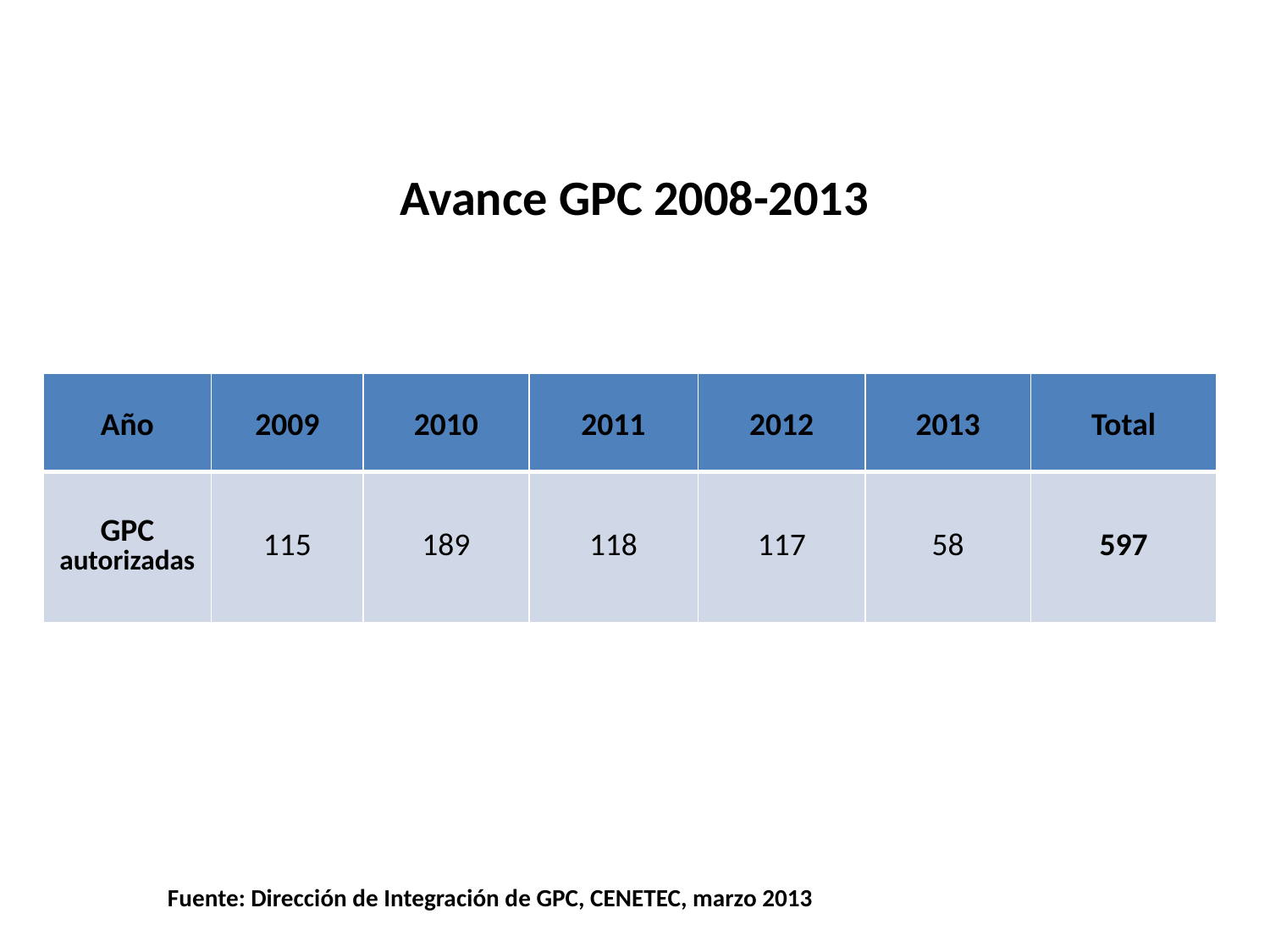

Avance GPC 2008-2013

| Año | 2009 | 2010 | 2011 | 2012 | 2013 | Total |
| --- | --- | --- | --- | --- | --- | --- |
| GPC autorizadas | 115 | 189 | 118 | 117 | 58 | 597 |
Fuente: Dirección de Integración de GPC, CENETEC, marzo 2013